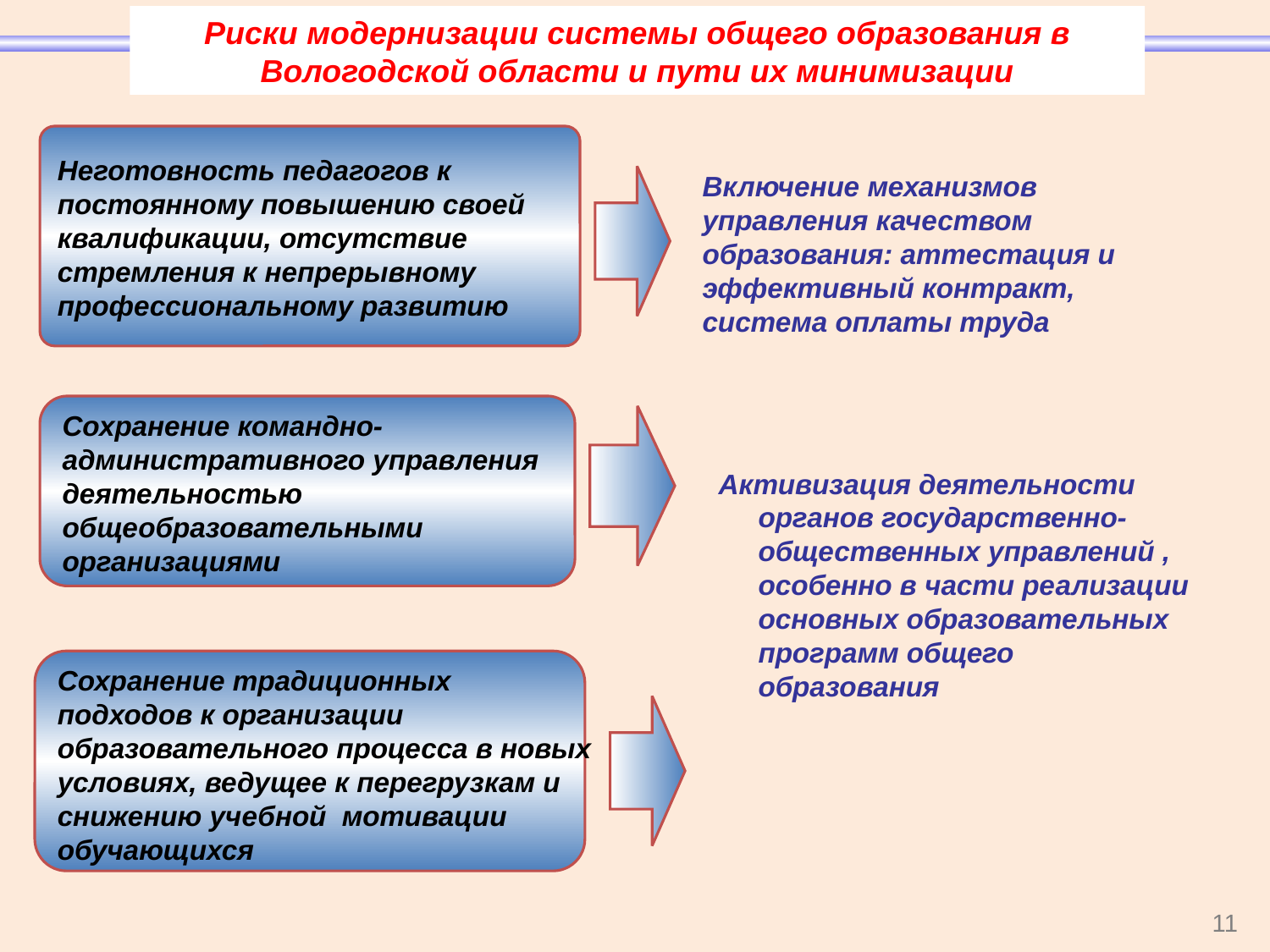

Риски модернизации системы общего образования в Вологодской области и пути их минимизации

Неготовность педагогов к постоянному повышению своей квалификации, отсутствие стремления к непрерывному профессиональному развитию
Включение механизмов управления качеством образования: аттестация и эффективный контракт, система оплаты труда

Сохранение командно-административного управления деятельностью общеобразовательными организациями

Активизация деятельности органов государственно-общественных управлений , особенно в части реализации основных образовательных программ общего образования

Сохранение традиционных подходов к организации образовательного процесса в новых условиях, ведущее к перегрузкам и снижению учебной  мотивации обучающихся

11